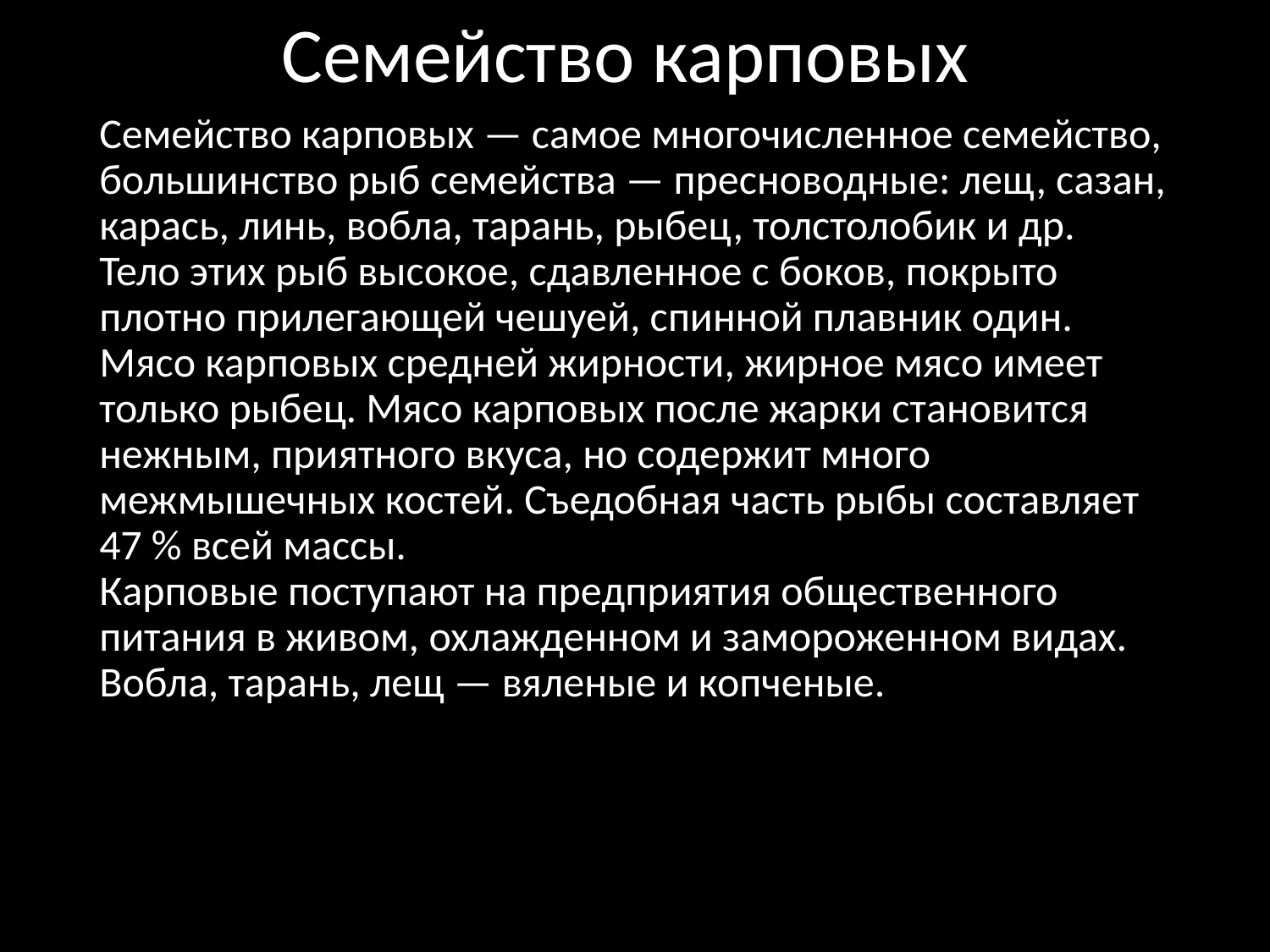

# Семейство карповых
Семейство карповых — самое многочисленное семейство, большинство рыб семейства — пресноводные: лещ, сазан, карась, линь, вобла, тарань, рыбец, толстолобик и др.
Тело этих рыб высокое, сдавленное с боков, покрыто плотно прилегающей чешуей, спинной плавник один. Мясо карповых средней жирности, жирное мясо имеет только рыбец. Мясо карповых после жарки становится нежным, приятного вкуса, но содержит много межмышечных костей. Съедобная часть рыбы составляет 47 % всей массы.
Карповые поступают на предприятия общественного питания в живом, охлажденном и замороженном видах. Вобла, тарань, лещ — вяленые и копченые.